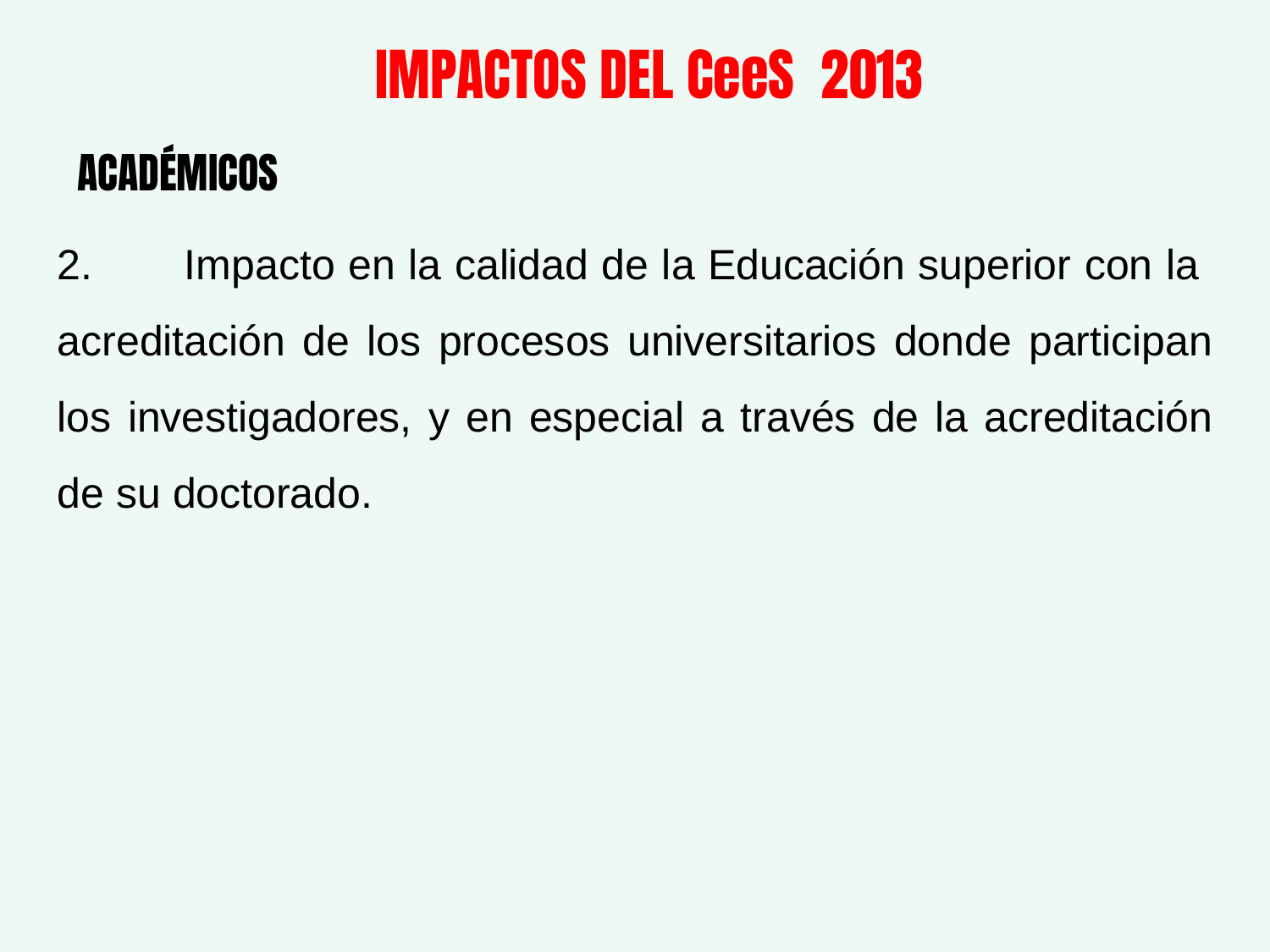

IMPACTOS DEL CeeS  2013
ACADÉMICOS
2.	Impacto en la calidad de la Educación superior con la  acreditación de los procesos universitarios donde participan los investigadores, y en especial a través de la acreditación de su doctorado.